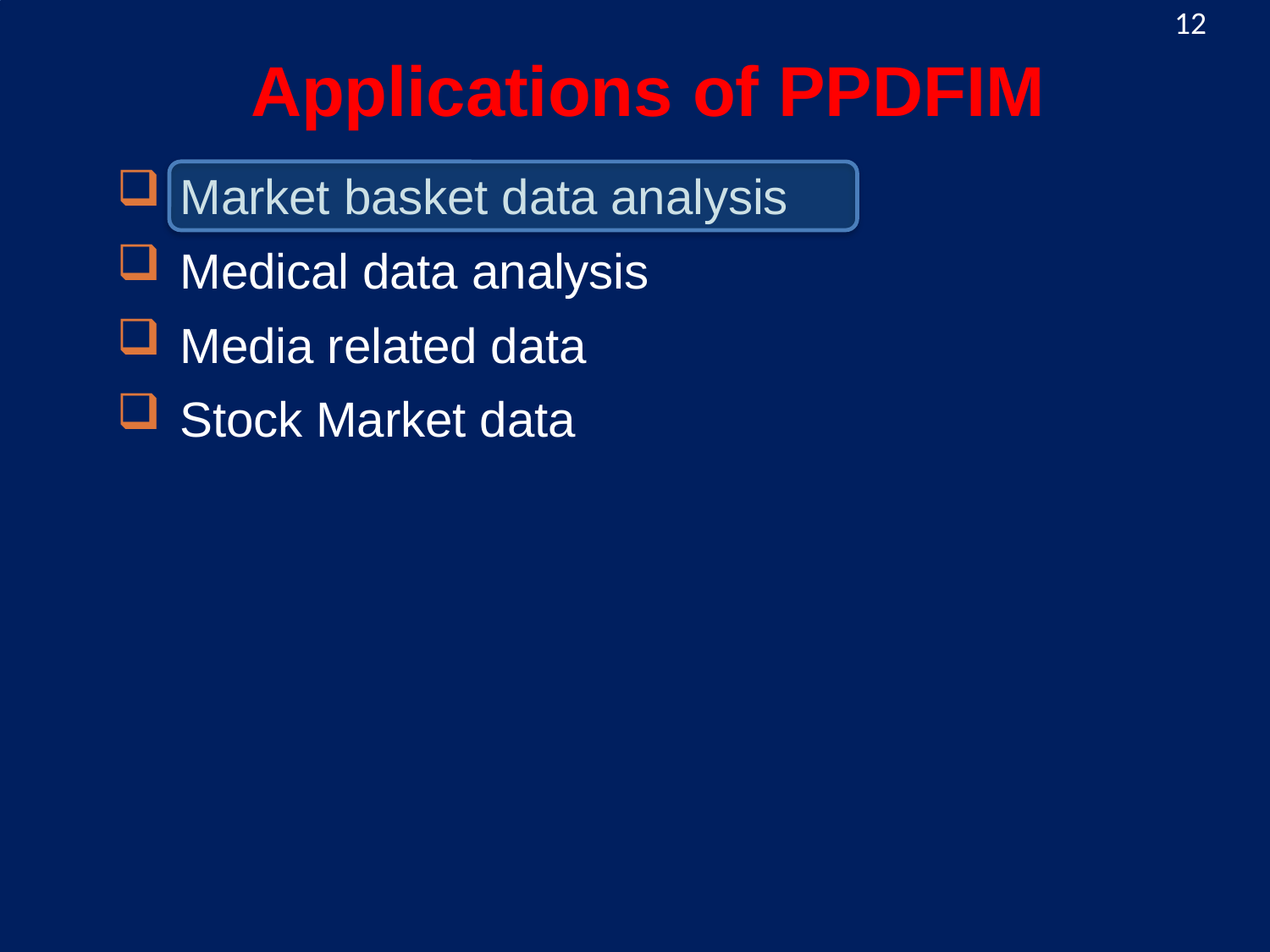

12
# Applications of PPDFIM

Market basket data analysis
Medical data analysis
Media related data
Stock Market data